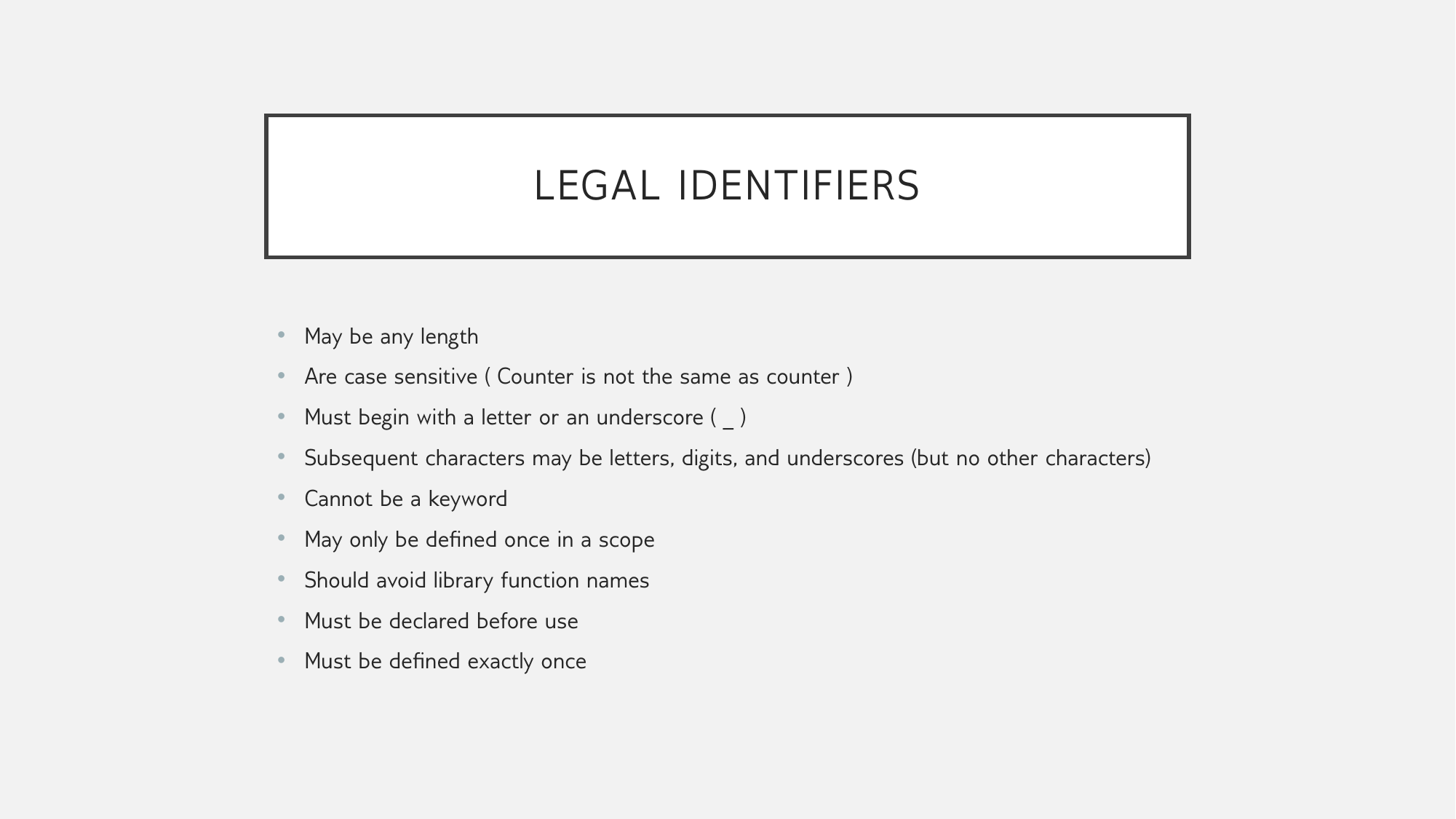

# Legal Identifiers
May be any length
Are case sensitive ( Counter is not the same as counter )
Must begin with a letter or an underscore ( _ )
Subsequent characters may be letters, digits, and underscores (but no other characters)
Cannot be a keyword
May only be defined once in a scope
Should avoid library function names
Must be declared before use
Must be defined exactly once